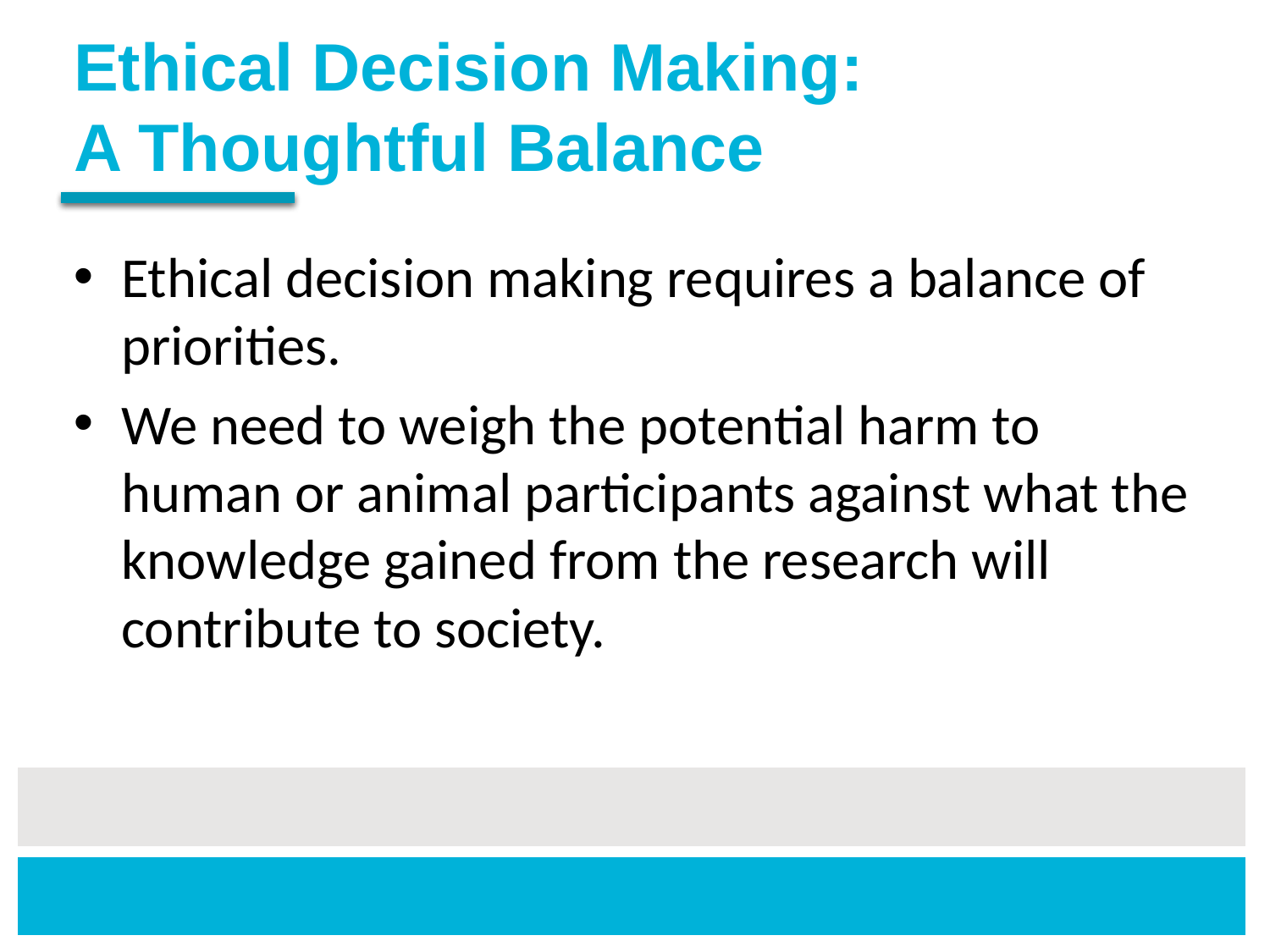

# Ethical Decision Making: A Thoughtful Balance
Ethical decision making requires a balance of priorities.
We need to weigh the potential harm to human or animal participants against what the knowledge gained from the research will contribute to society.